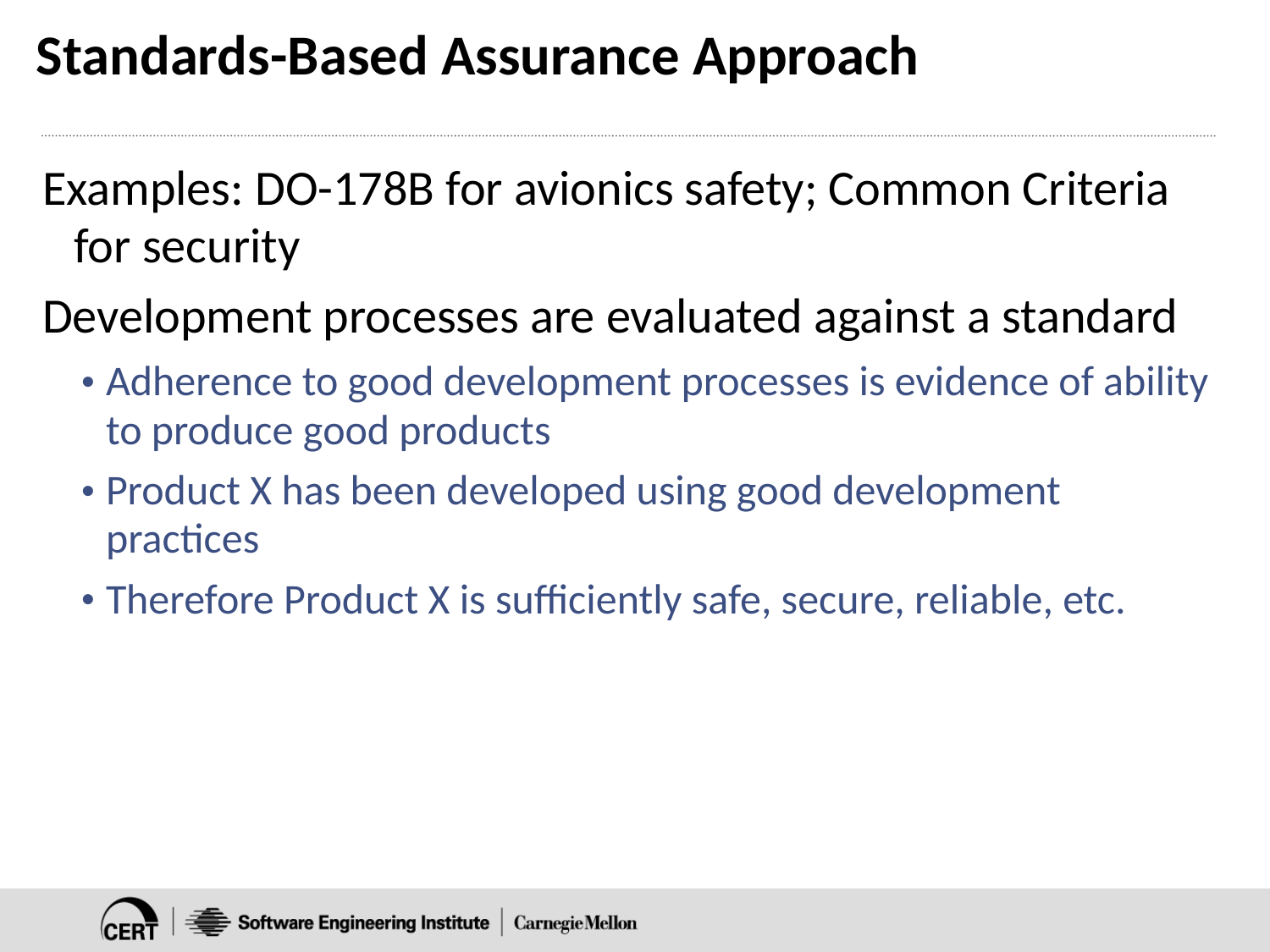

# Standards-Based Assurance Approach
Examples: DO-178B for avionics safety; Common Criteria for security
Development processes are evaluated against a standard
Adherence to good development processes is evidence of ability to produce good products
Product X has been developed using good development practices
Therefore Product X is sufficiently safe, secure, reliable, etc.